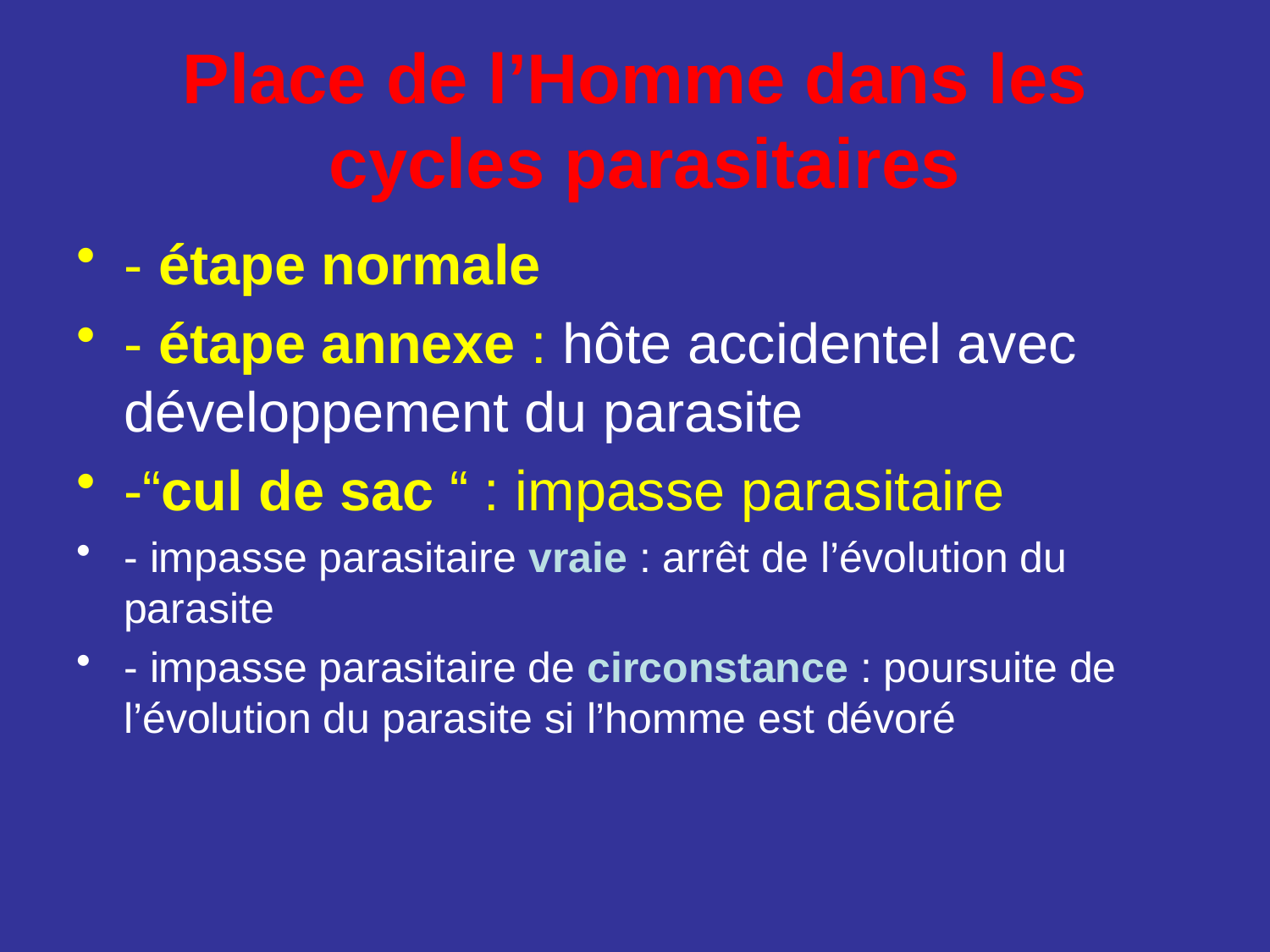

# Place de l’Homme dans les cycles parasitaires
- étape normale
- étape annexe : hôte accidentel avec développement du parasite
-“cul de sac “ : impasse parasitaire
- impasse parasitaire vraie : arrêt de l’évolution du parasite
- impasse parasitaire de circonstance : poursuite de l’évolution du parasite si l’homme est dévoré